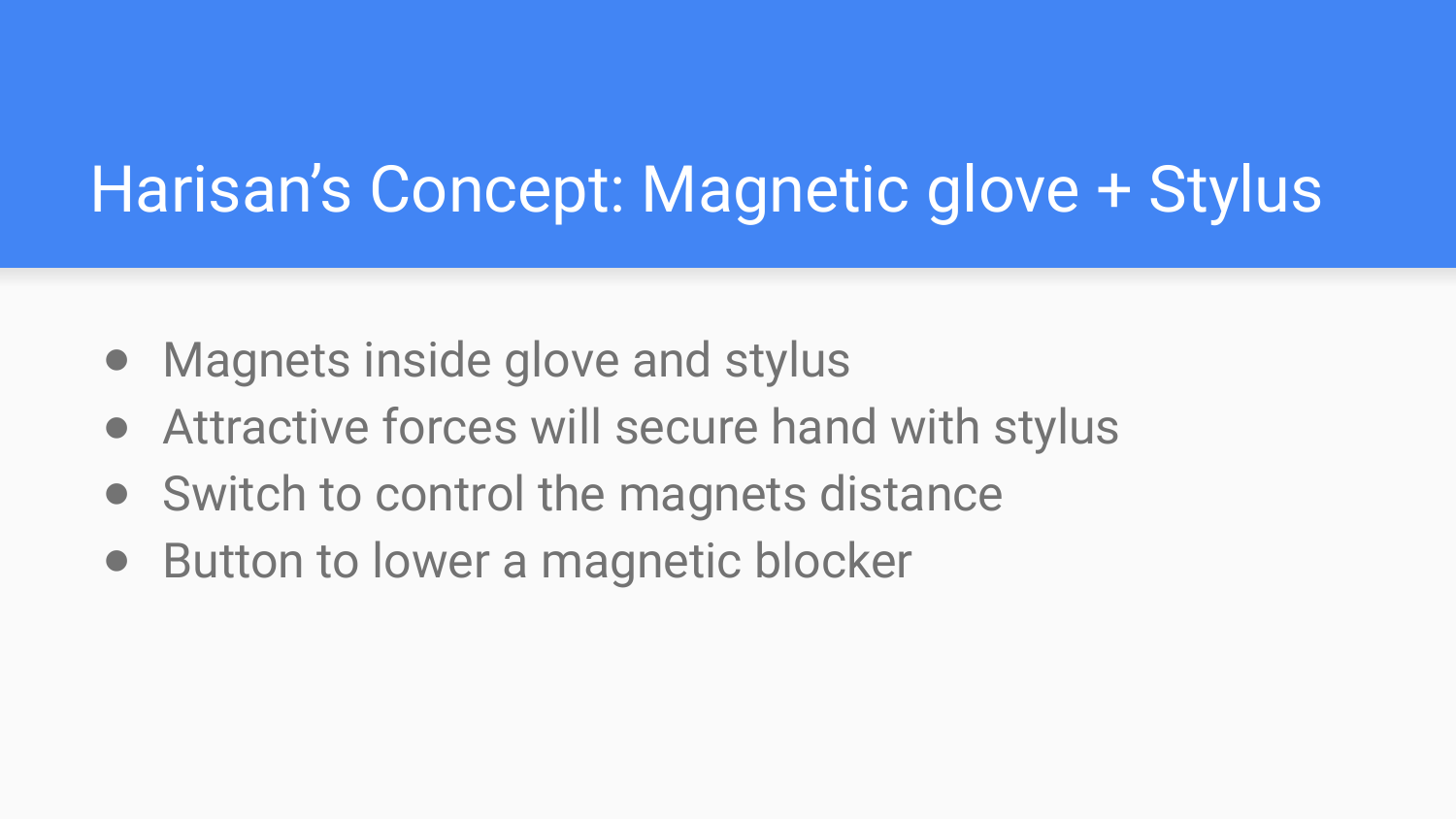

# Harisan’s Concept: Magnetic glove + Stylus
Magnets inside glove and stylus
Attractive forces will secure hand with stylus
Switch to control the magnets distance
Button to lower a magnetic blocker